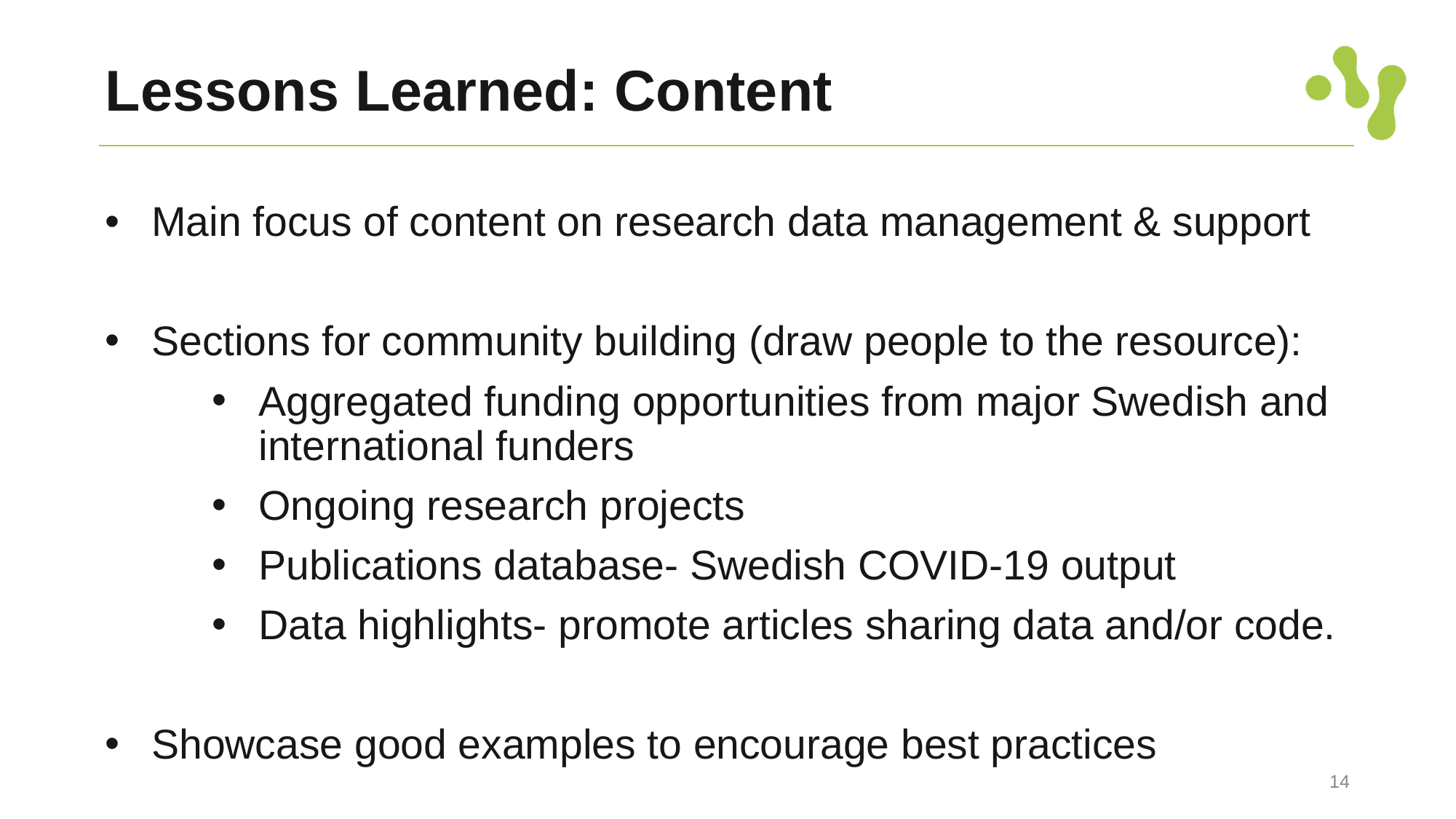

# Lessons Learned: Content
Main focus of content on research data management & support

Sections for community building (draw people to the resource):
Aggregated funding opportunities from major Swedish and international funders
Ongoing research projects
Publications database- Swedish COVID-19 output
Data highlights- promote articles sharing data and/or code.

Showcase good examples to encourage best practices

14